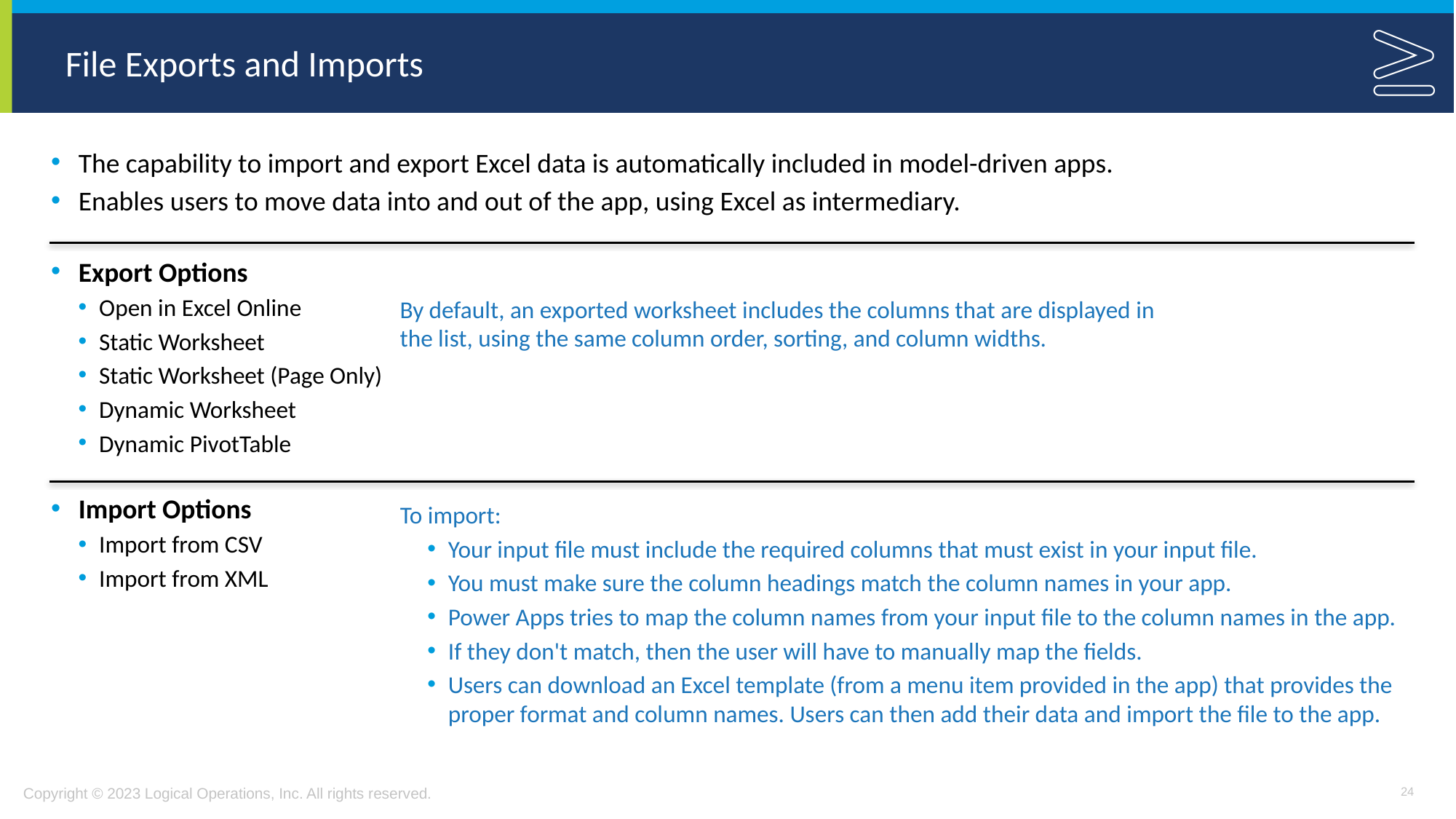

# File Exports and Imports
The capability to import and export Excel data is automatically included in model-driven apps.
Enables users to move data into and out of the app, using Excel as intermediary.
Export Options
Open in Excel Online
Static Worksheet
Static Worksheet (Page Only)
Dynamic Worksheet
Dynamic PivotTable
Import Options
Import from CSV
Import from XML
By default, an exported worksheet includes the columns that are displayed in the list, using the same column order, sorting, and column widths.
To import:
Your input file must include the required columns that must exist in your input file.
You must make sure the column headings match the column names in your app.
Power Apps tries to map the column names from your input file to the column names in the app.
If they don't match, then the user will have to manually map the fields.
Users can download an Excel template (from a menu item provided in the app) that provides the proper format and column names. Users can then add their data and import the file to the app.
24